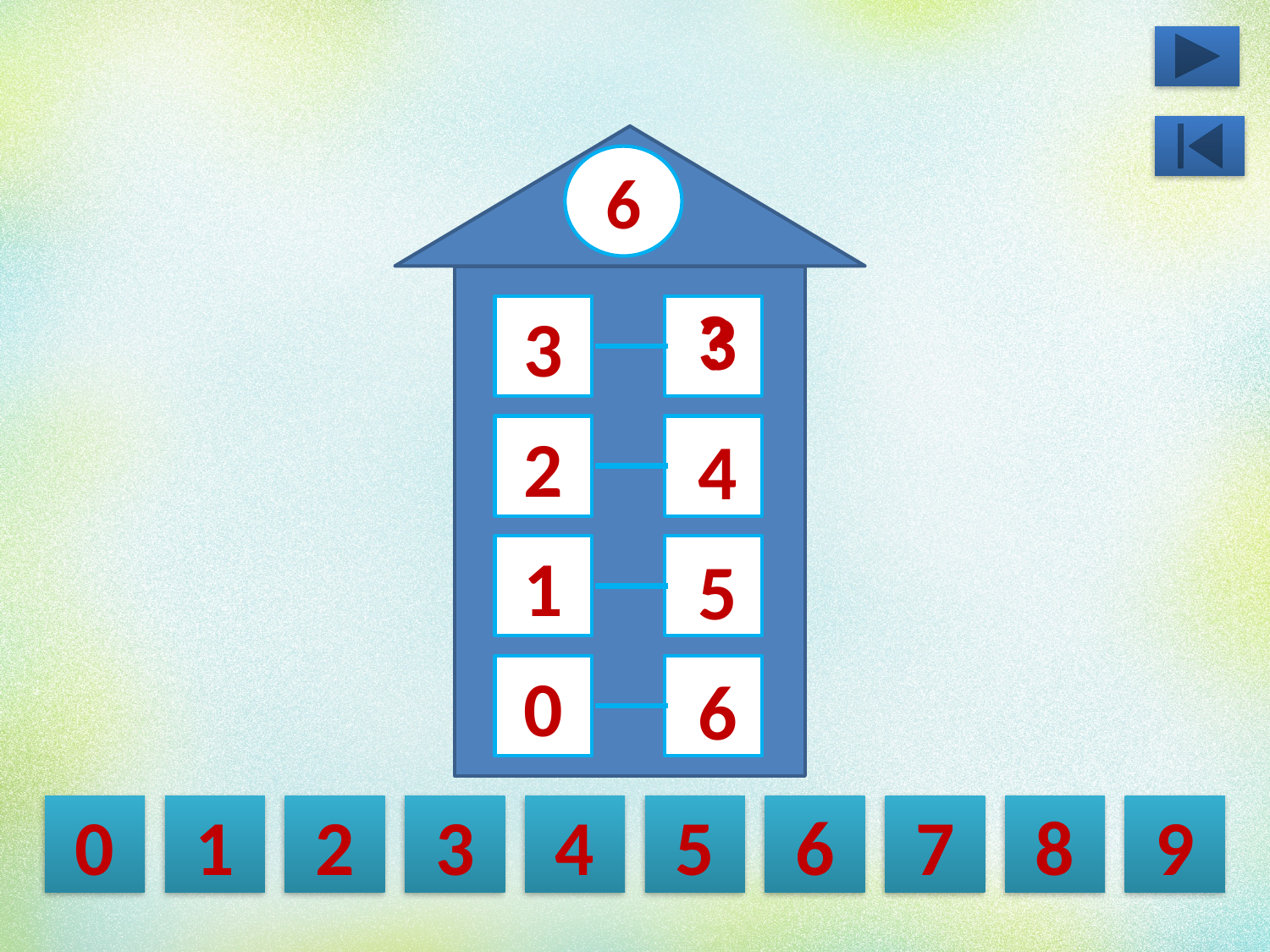

6

?
3
3

2

4
1

5
0

6

0
1
2
3
4
5
6
7
8
9